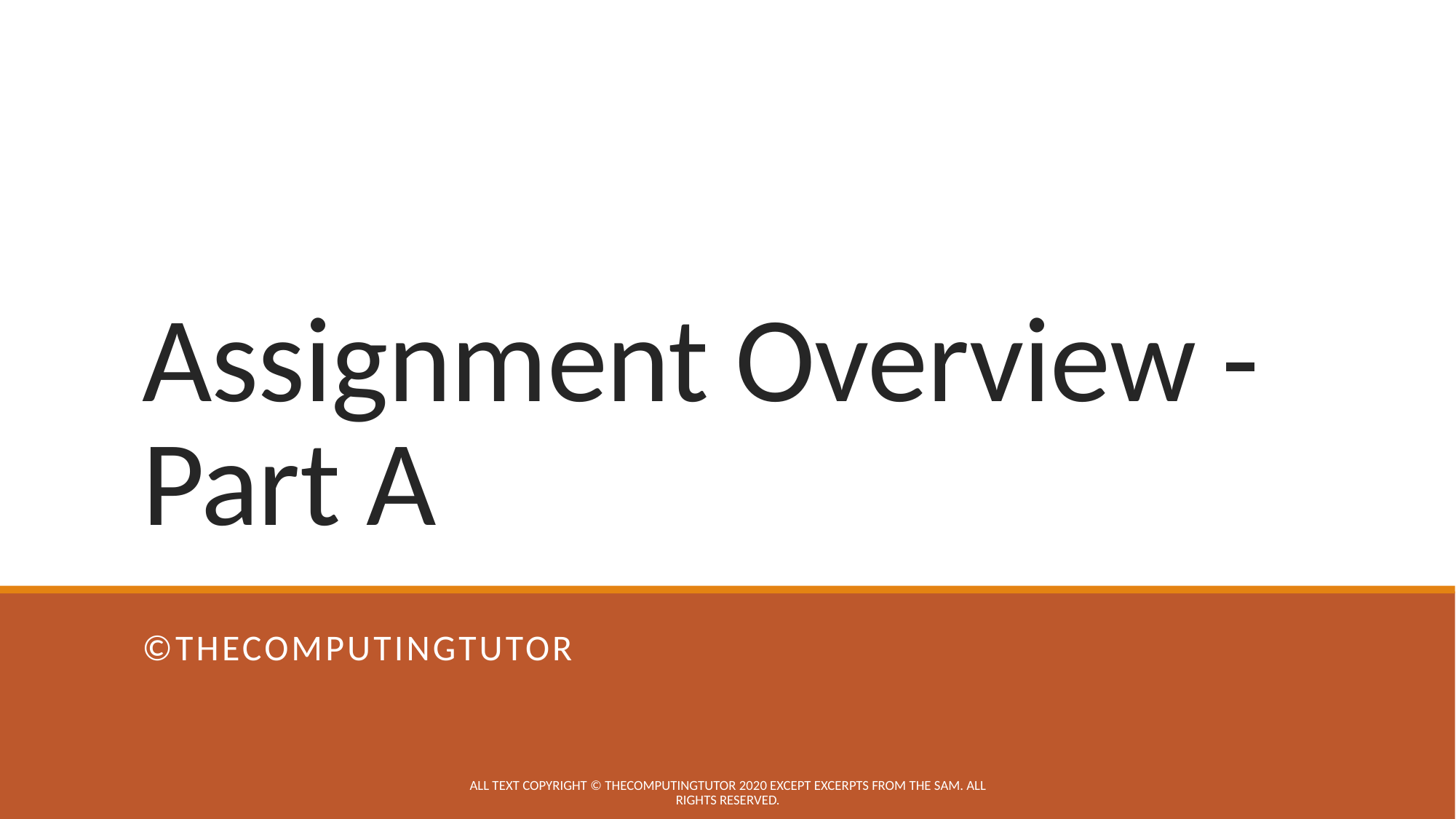

# Assignment Overview -Part A

©TheCOmputingtutor
All text copyright © TheComputingTutor 2020 except excerpts from the SAM. All rights Reserved.